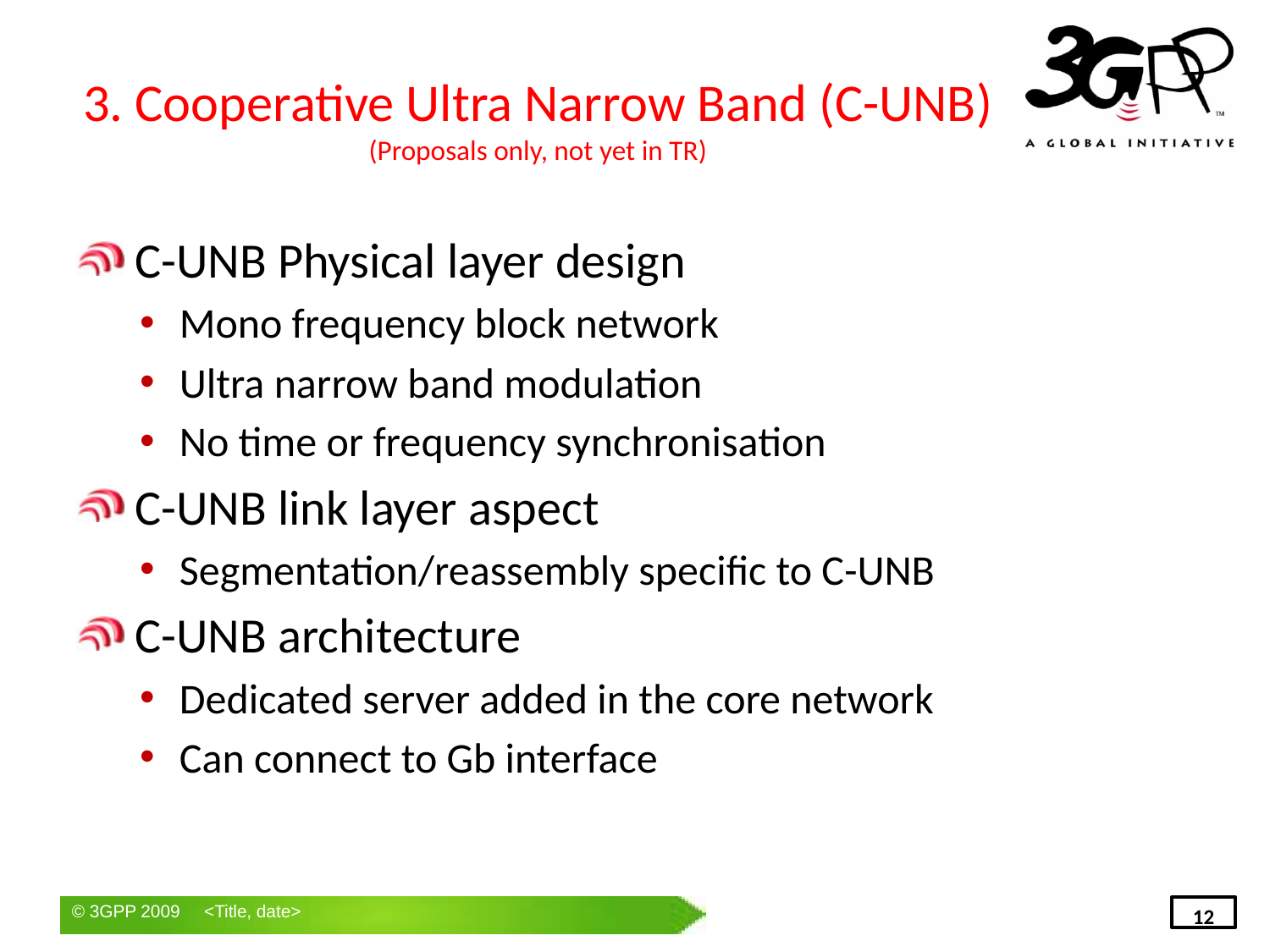

# 3. Cooperative Ultra Narrow Band (C-UNB) (Proposals only, not yet in TR)
 C-UNB Physical layer design
Mono frequency block network
Ultra narrow band modulation
No time or frequency synchronisation
 C-UNB link layer aspect
Segmentation/reassembly specific to C-UNB
 C-UNB architecture
Dedicated server added in the core network
Can connect to Gb interface